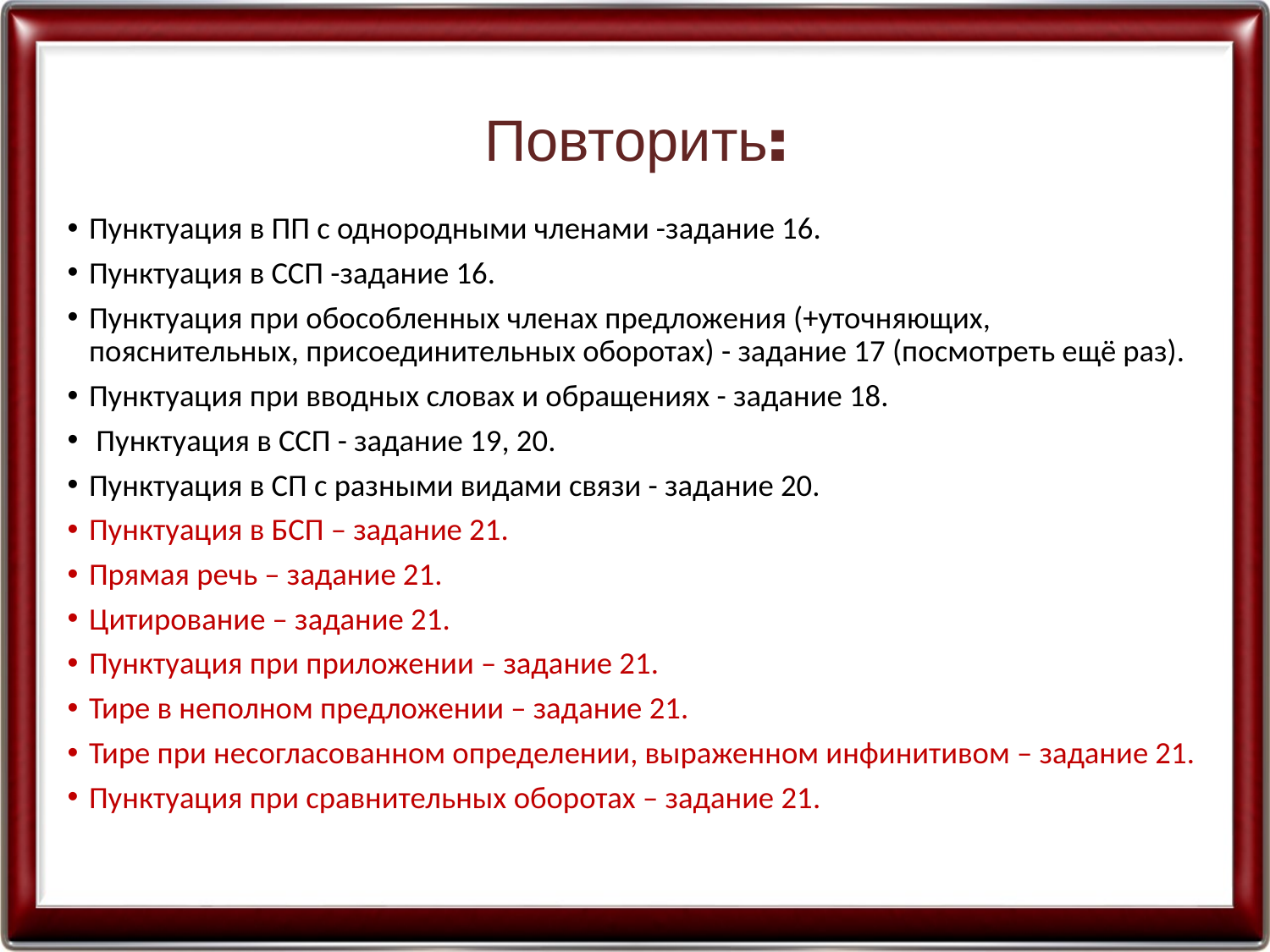

# Повторить:
Пунктуация в ПП с однородными членами -задание 16.
Пунктуация в ССП -задание 16.
Пунктуация при обособленных членах предложения (+уточняющих, пояснительных, присоединительных оборотах) - задание 17 (посмотреть ещё раз).
Пунктуация при вводных словах и обращениях - задание 18.
 Пунктуация в ССП - задание 19, 20.
Пунктуация в СП с разными видами связи - задание 20.
Пунктуация в БСП – задание 21.
Прямая речь – задание 21.
Цитирование – задание 21.
Пунктуация при приложении – задание 21.
Тире в неполном предложении – задание 21.
Тире при несогласованном определении, выраженном инфинитивом – задание 21.
Пунктуация при сравнительных оборотах – задание 21.